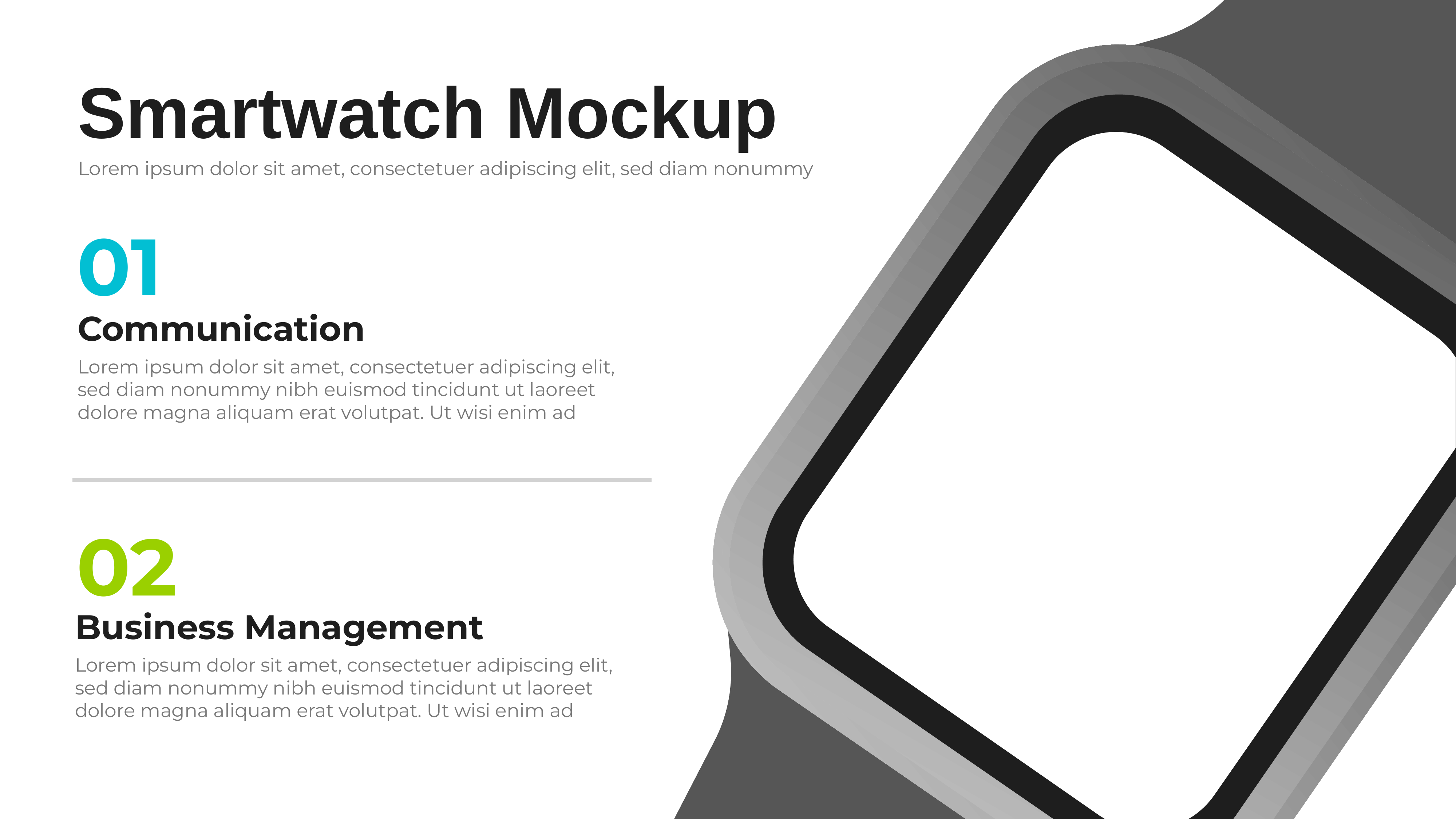

Smartwatch Mockup

Lorem ipsum dolor sit amet, consectetuer adipiscing elit, sed diam nonummy

01
Communication
Lorem ipsum dolor sit amet, consectetuer adipiscing elit, sed diam nonummy nibh euismod tincidunt ut laoreet dolore magna aliquam erat volutpat. Ut wisi enim ad

02

Business Management
Lorem ipsum dolor sit amet, consectetuer adipiscing elit, sed diam nonummy nibh euismod tincidunt ut laoreet dolore magna aliquam erat volutpat. Ut wisi enim ad